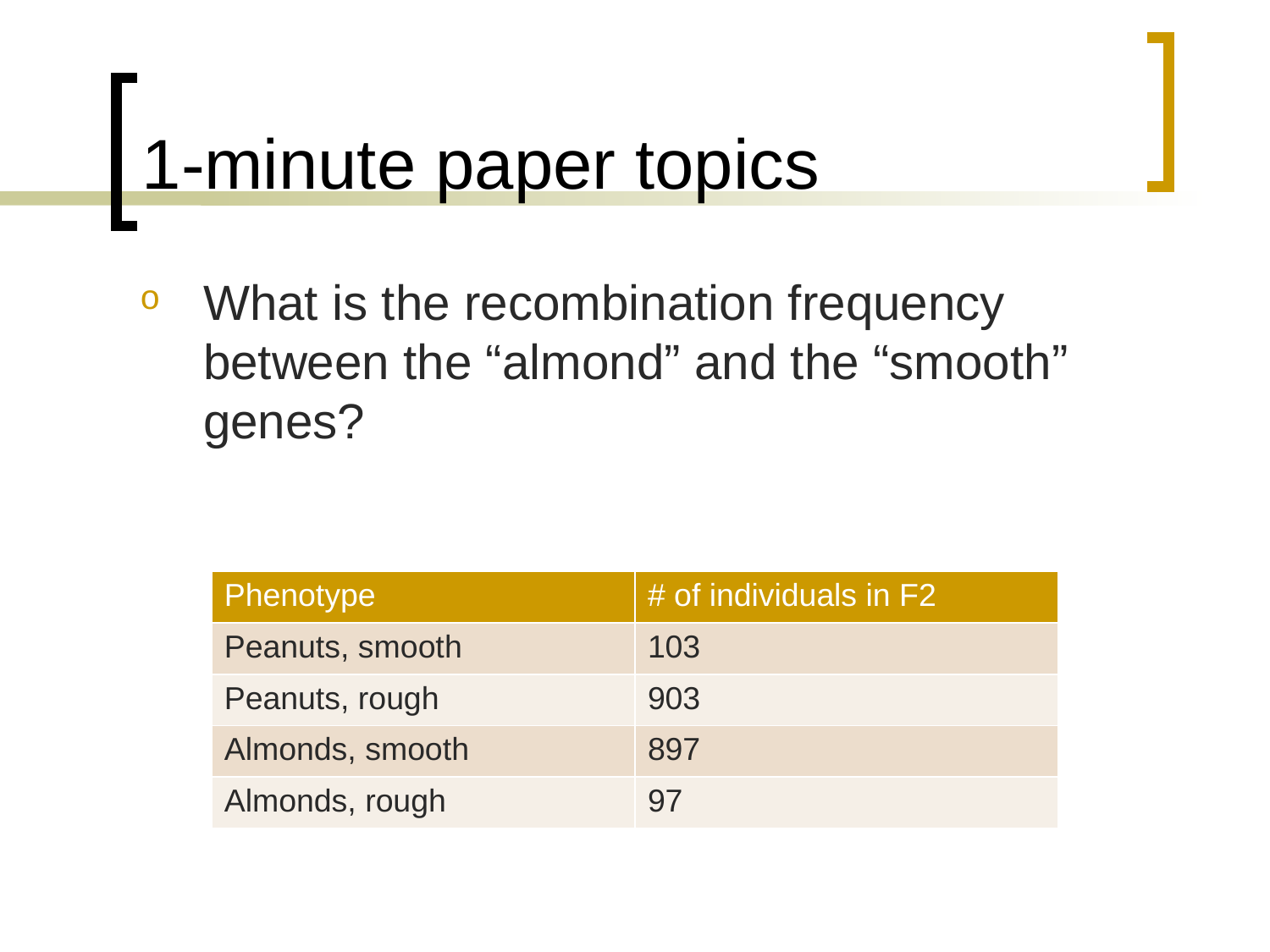

# 1-minute paper topics
What is the recombination frequency between the “almond” and the “smooth” genes?
| Phenotype | # of individuals in F2 |
| --- | --- |
| Peanuts, smooth | 103 |
| Peanuts, rough | 903 |
| Almonds, smooth | 897 |
| Almonds, rough | 97 |